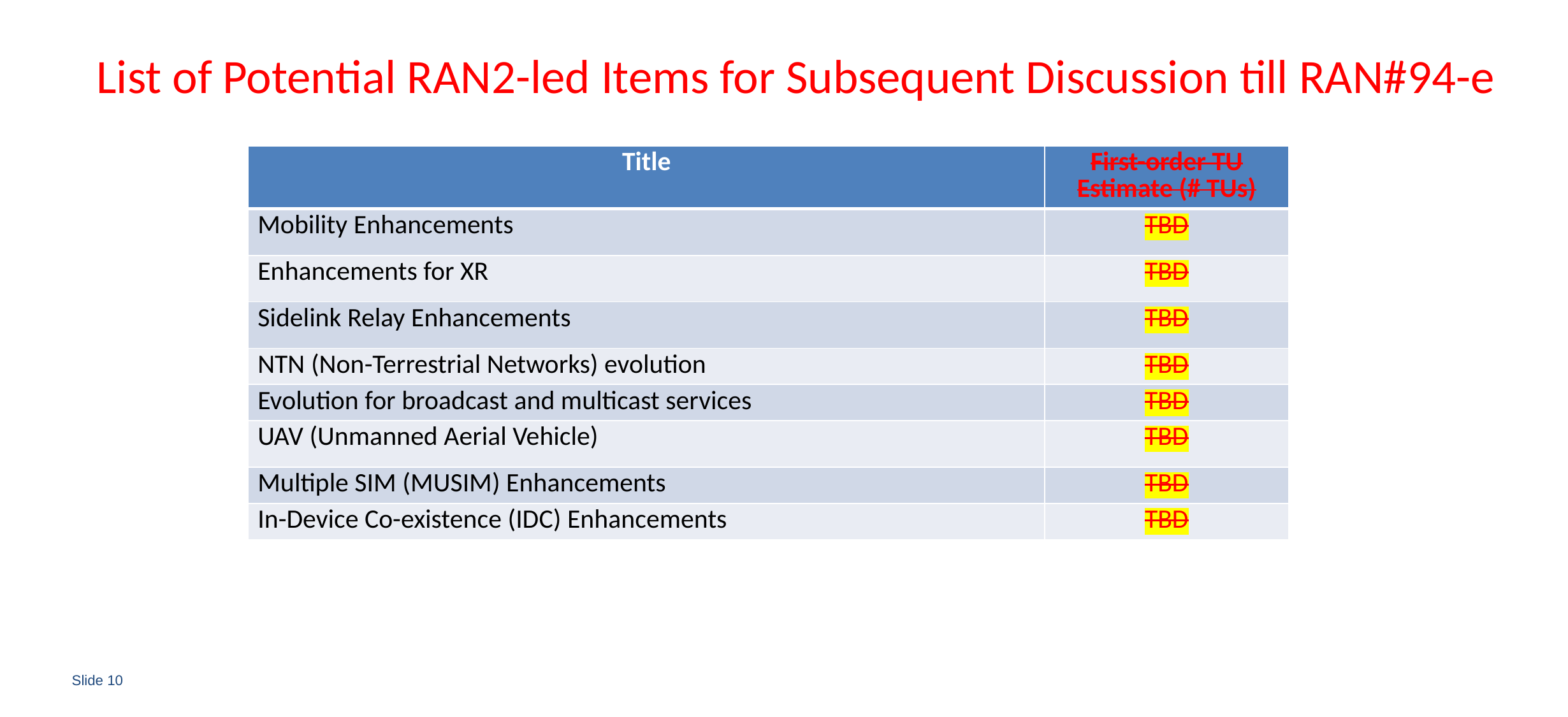

# List of Potential RAN2-led Items for Subsequent Discussion till RAN#94-e
| Title | First-order TU Estimate (# TUs) |
| --- | --- |
| Mobility Enhancements | TBD |
| Enhancements for XR | TBD |
| Sidelink Relay Enhancements | TBD |
| NTN (Non-Terrestrial Networks) evolution | TBD |
| Evolution for broadcast and multicast services | TBD |
| UAV (Unmanned Aerial Vehicle) | TBD |
| Multiple SIM (MUSIM) Enhancements | TBD |
| In-Device Co-existence (IDC) Enhancements | TBD |